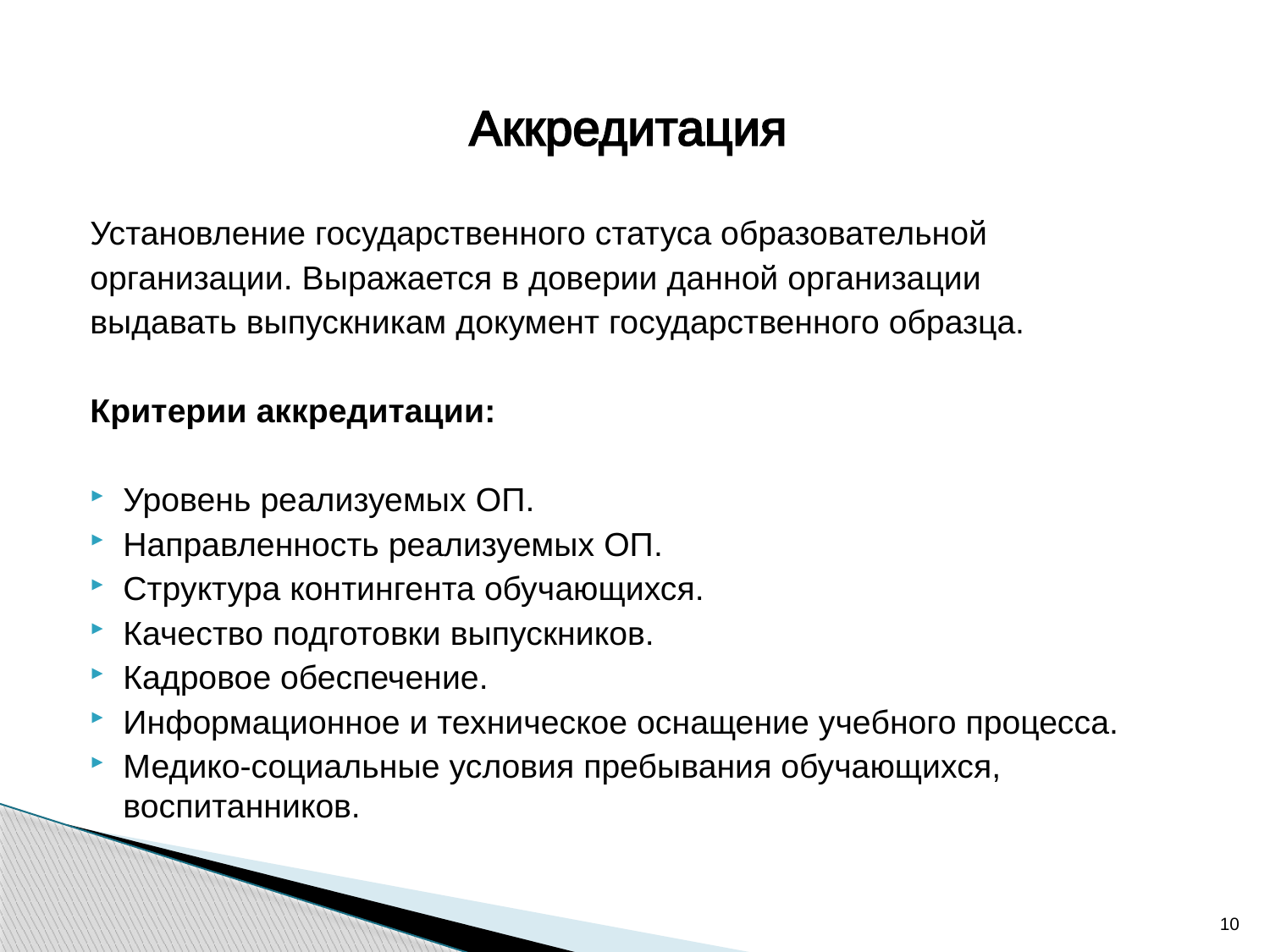

# Аккредитация
Установление государственного статуса образовательной
организации. Выражается в доверии данной организации
выдавать выпускникам документ государственного образца.

Критерии аккредитации:

Уровень реализуемых ОП.
Направленность реализуемых ОП.
Структура контингента обучающихся.
Качество подготовки выпускников.
Кадровое обеспечение.
Информационное и техническое оснащение учебного процесса.
Медико-социальные условия пребывания обучающихся, воспитанников.

10